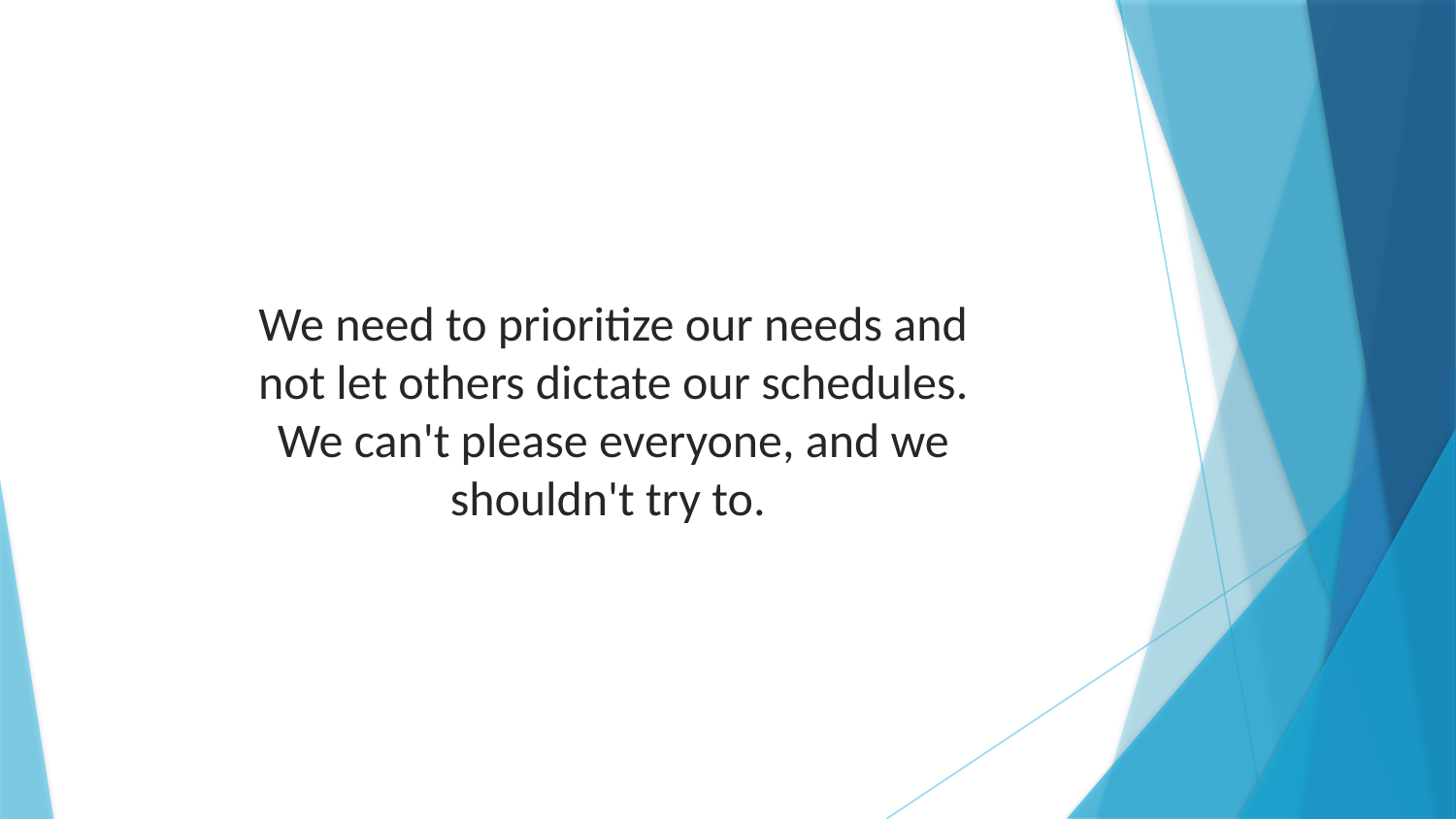

We need to prioritize our needs and not let others dictate our schedules. We can't please everyone, and we shouldn't try to.